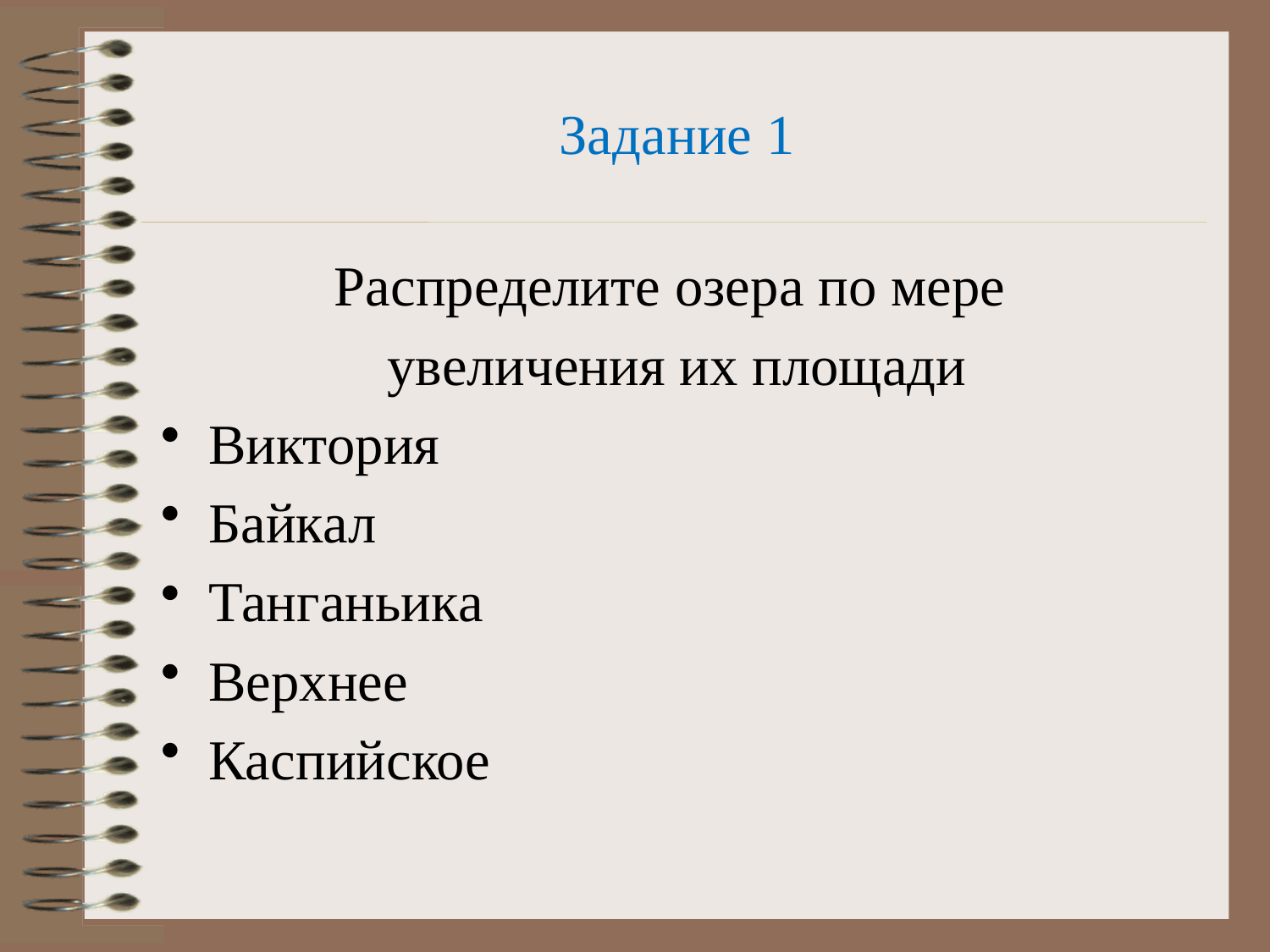

# Задание 1
Распределите озера по мере
увеличения их площади
Виктория
Байкал
Танганьика
Верхнее
Каспийское